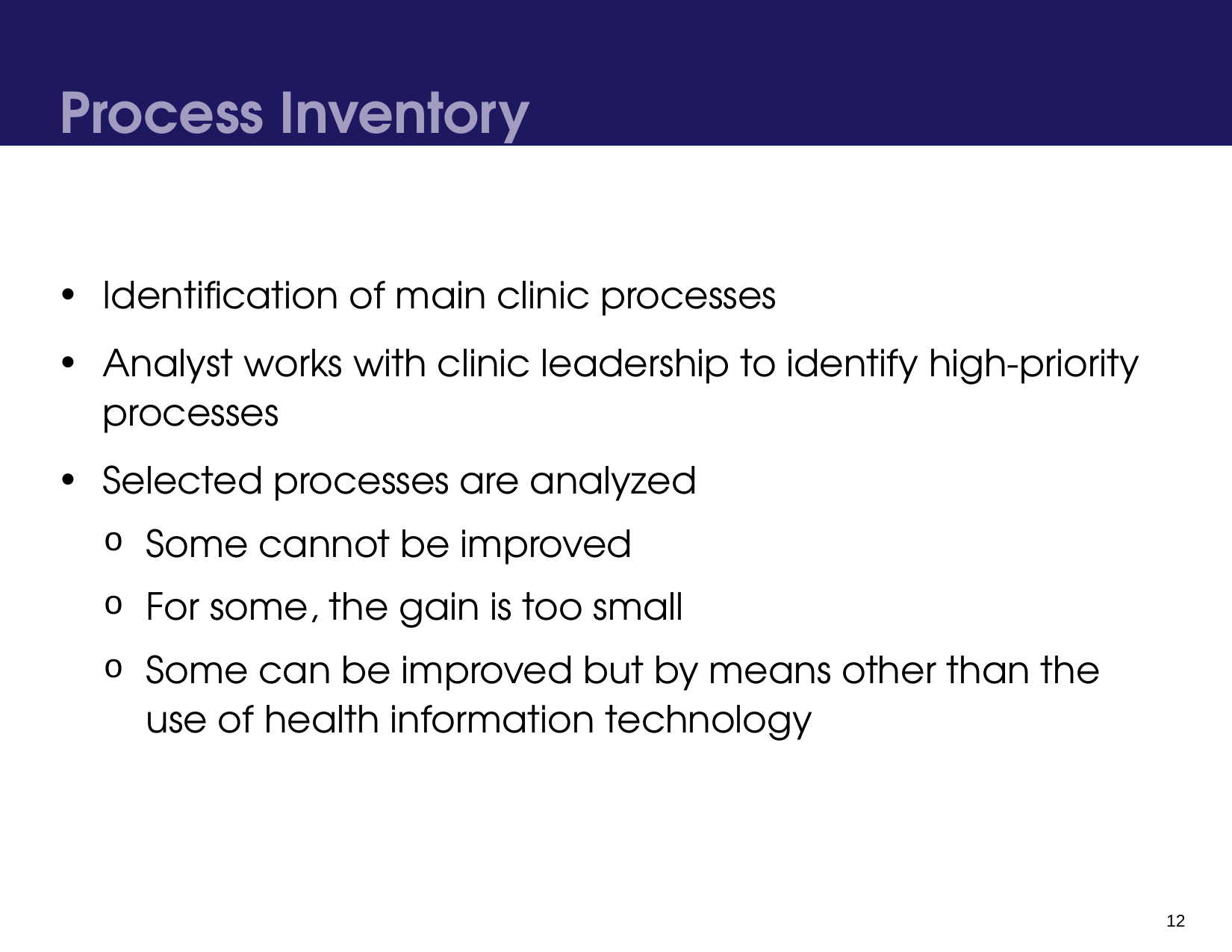

# Process Inventory
Identification of main clinic processes
Analyst works with clinic leadership to identify high-priority processes
Selected processes are analyzed
Some cannot be improved
For some, the gain is too small
Some can be improved but by means other than the use of health information technology
12